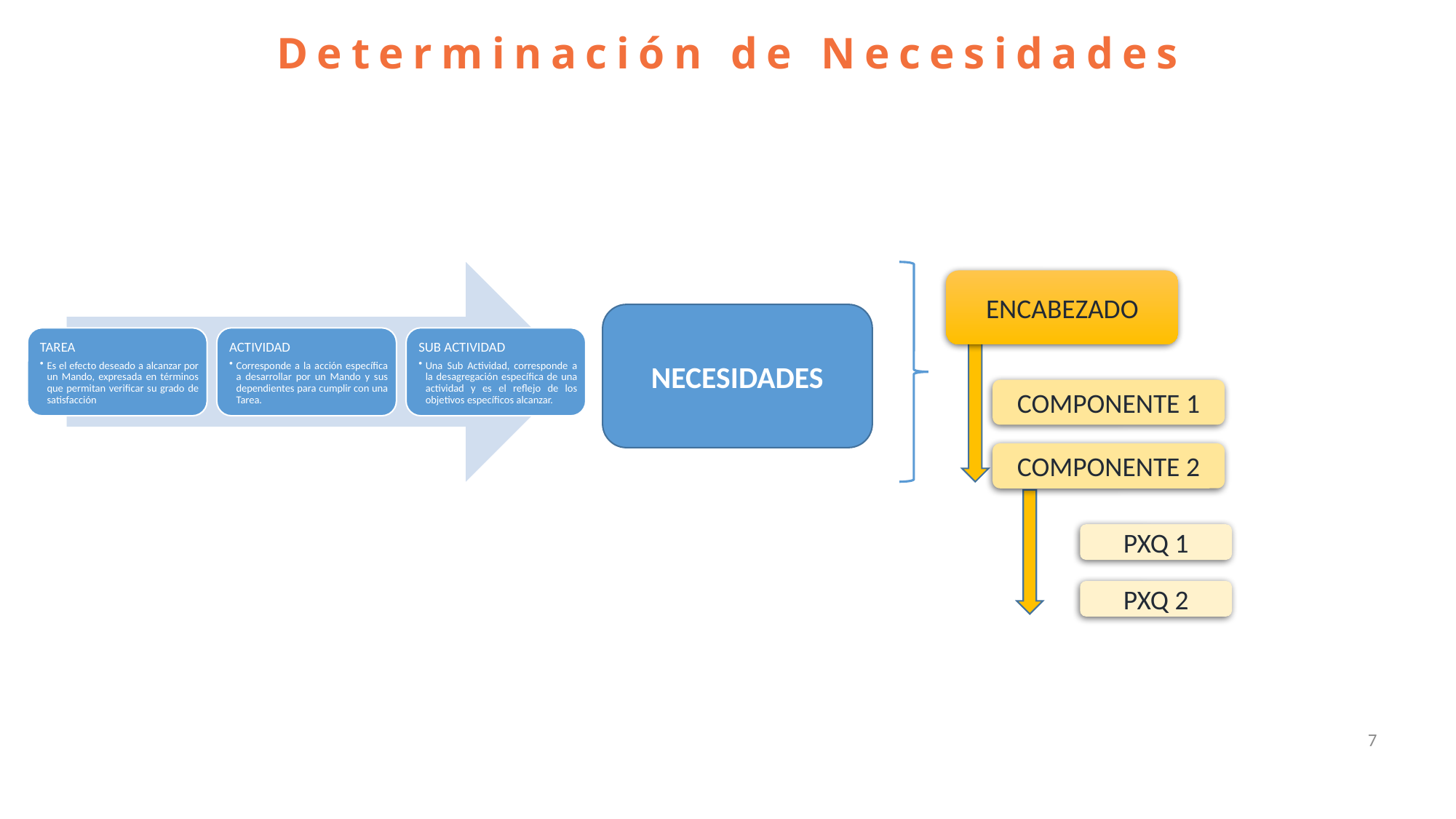

Determinación de Necesidades
TAREA
Es el efecto deseado a alcanzar por un Mando, expresada en términos que permitan verificar su grado de satisfacción
ACTIVIDAD
Corresponde a la acción específica a desarrollar por un Mando y sus dependientes para cumplir con una Tarea.
SUB ACTIVIDAD
Una Sub Actividad, corresponde a la desagregación específica de una actividad y es el reflejo de los objetivos específicos alcanzar.

ENCABEZADO
Justificación

NECESIDADES

COMPONENTE 1
Recurso

COMPONENTE 2

PXQ 1
Detalle Recurso

PXQ 2
7